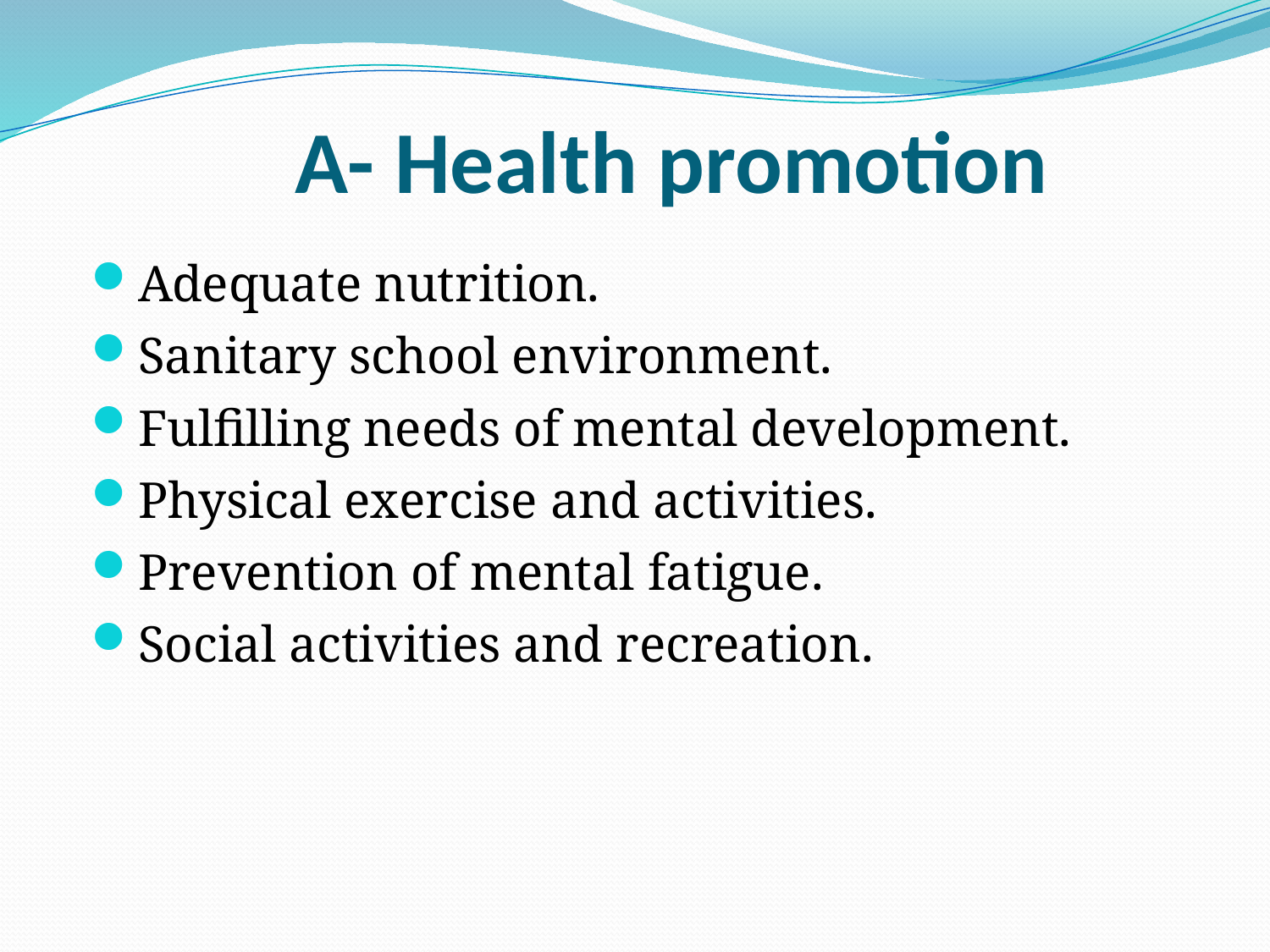

# A- Health promotion
Adequate nutrition.
Sanitary school environment.
Fulfilling needs of mental development.
Physical exercise and activities.
Prevention of mental fatigue.
Social activities and recreation.